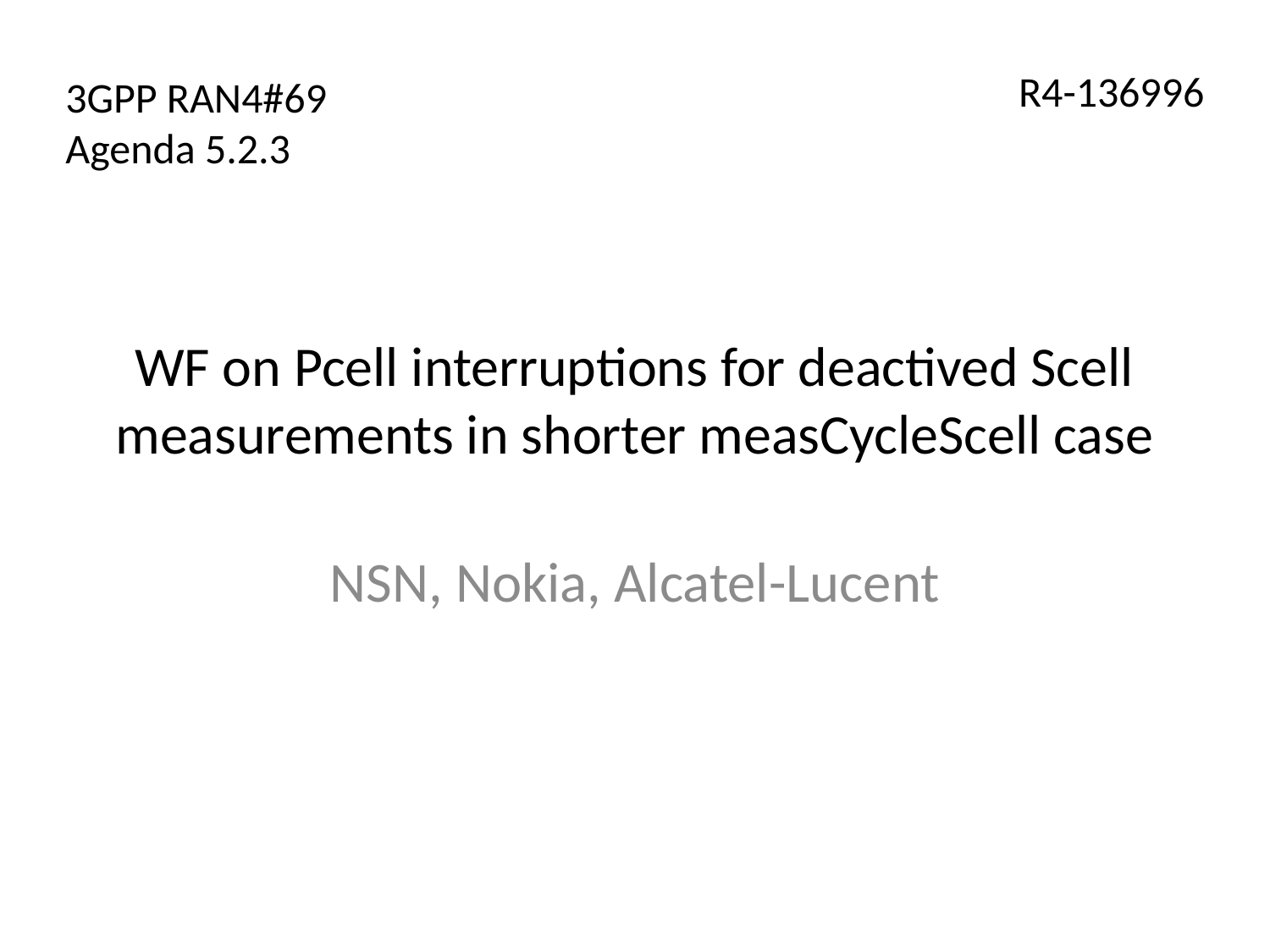

R4-136996
3GPP RAN4#69
Agenda 5.2.3
# WF on Pcell interruptions for deactived Scell measurements in shorter measCycleScell case
NSN, Nokia, Alcatel-Lucent